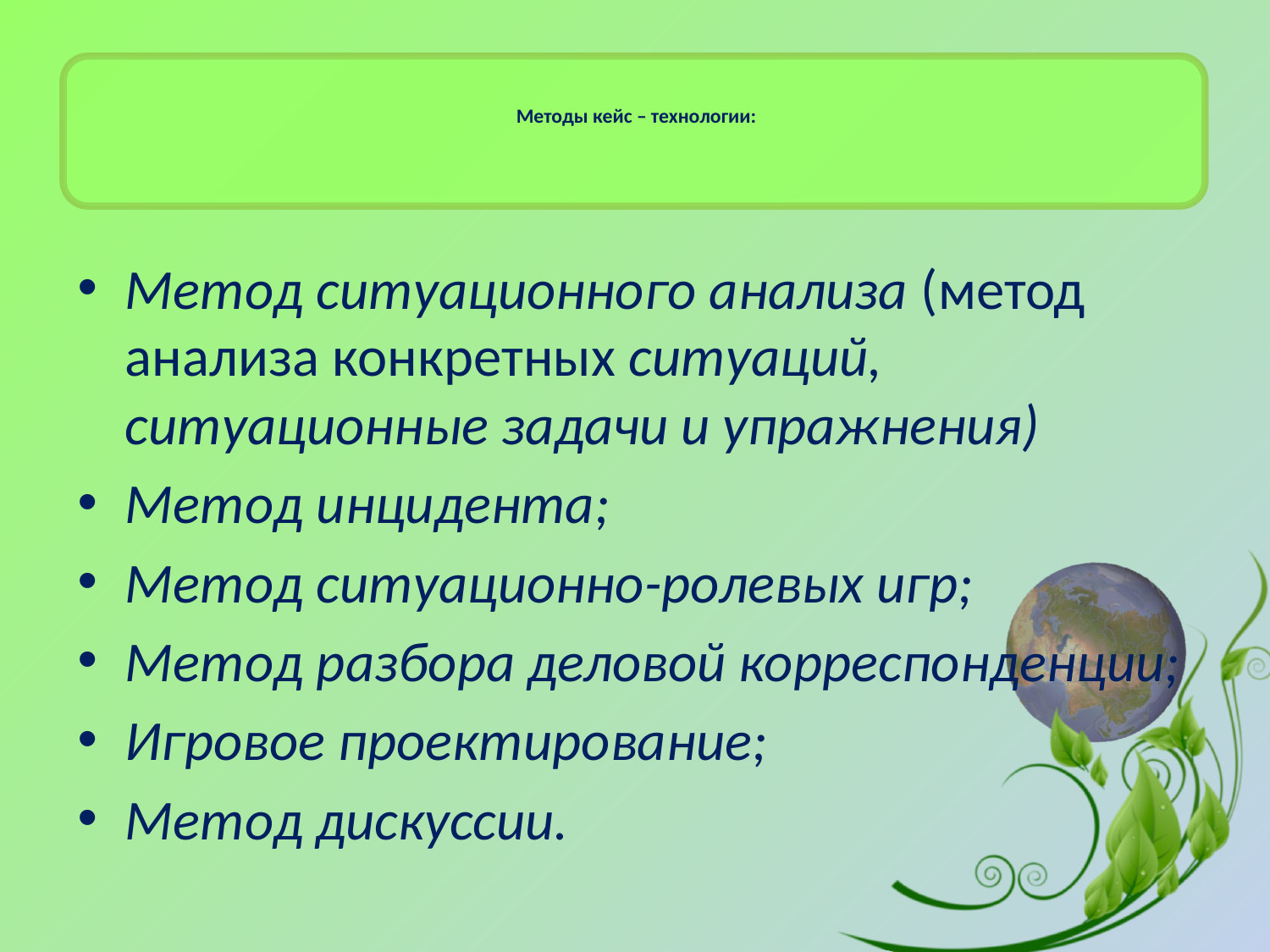

# Методы кейс – технологии:
Метод ситуационного анализа (метод анализа конкретных ситуаций, ситуационные задачи и упражнения)
Метод инцидента;
Метод ситуационно-ролевых игр;
Метод разбора деловой корреспонденции;
Игровое проектирование;
Метод дискуссии.